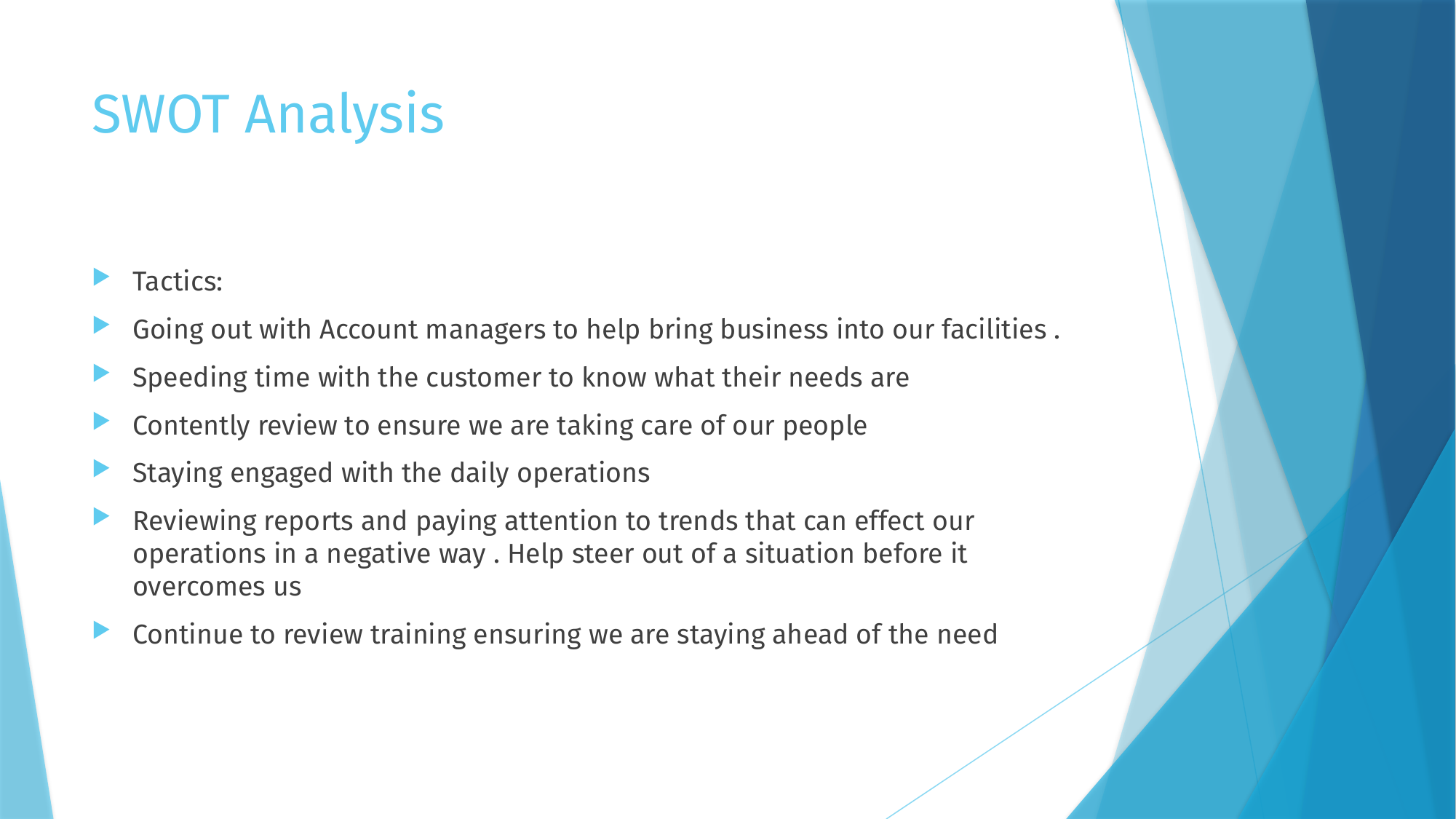

# SWOT Analysis
Tactics:
Going out with Account managers to help bring business into our facilities .
Speeding time with the customer to know what their needs are
Contently review to ensure we are taking care of our people
Staying engaged with the daily operations
Reviewing reports and paying attention to trends that can effect our operations in a negative way . Help steer out of a situation before it overcomes us
Continue to review training ensuring we are staying ahead of the need